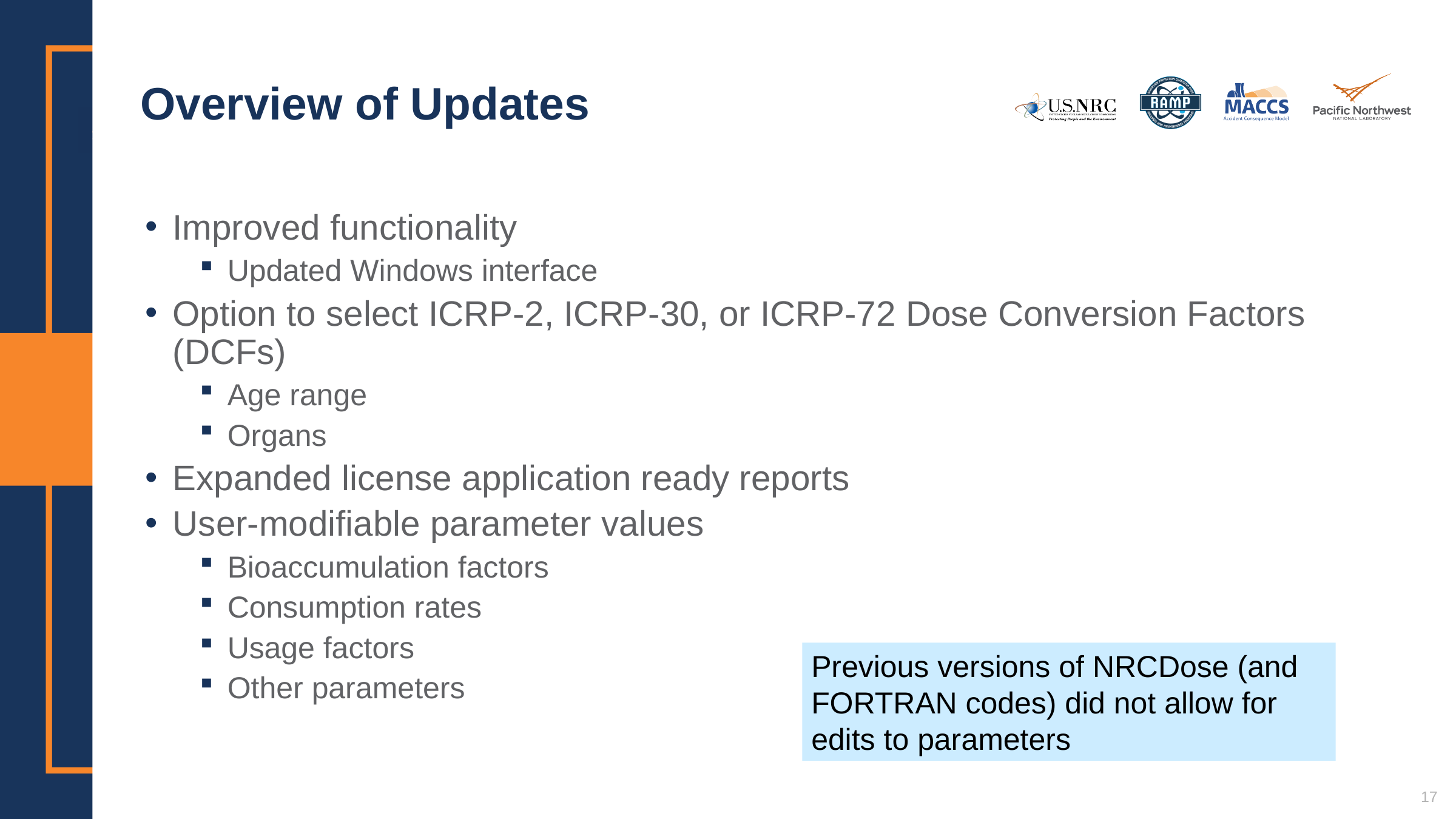

# Overview of Updates
Improved functionality
Updated Windows interface
Option to select ICRP-2, ICRP-30, or ICRP-72 Dose Conversion Factors (DCFs)
Age range
Organs
Expanded license application ready reports
User-modifiable parameter values
Bioaccumulation factors
Consumption rates
Usage factors
Other parameters

Previous versions of NRCDose (and FORTRAN codes) did not allow for edits to parameters
17